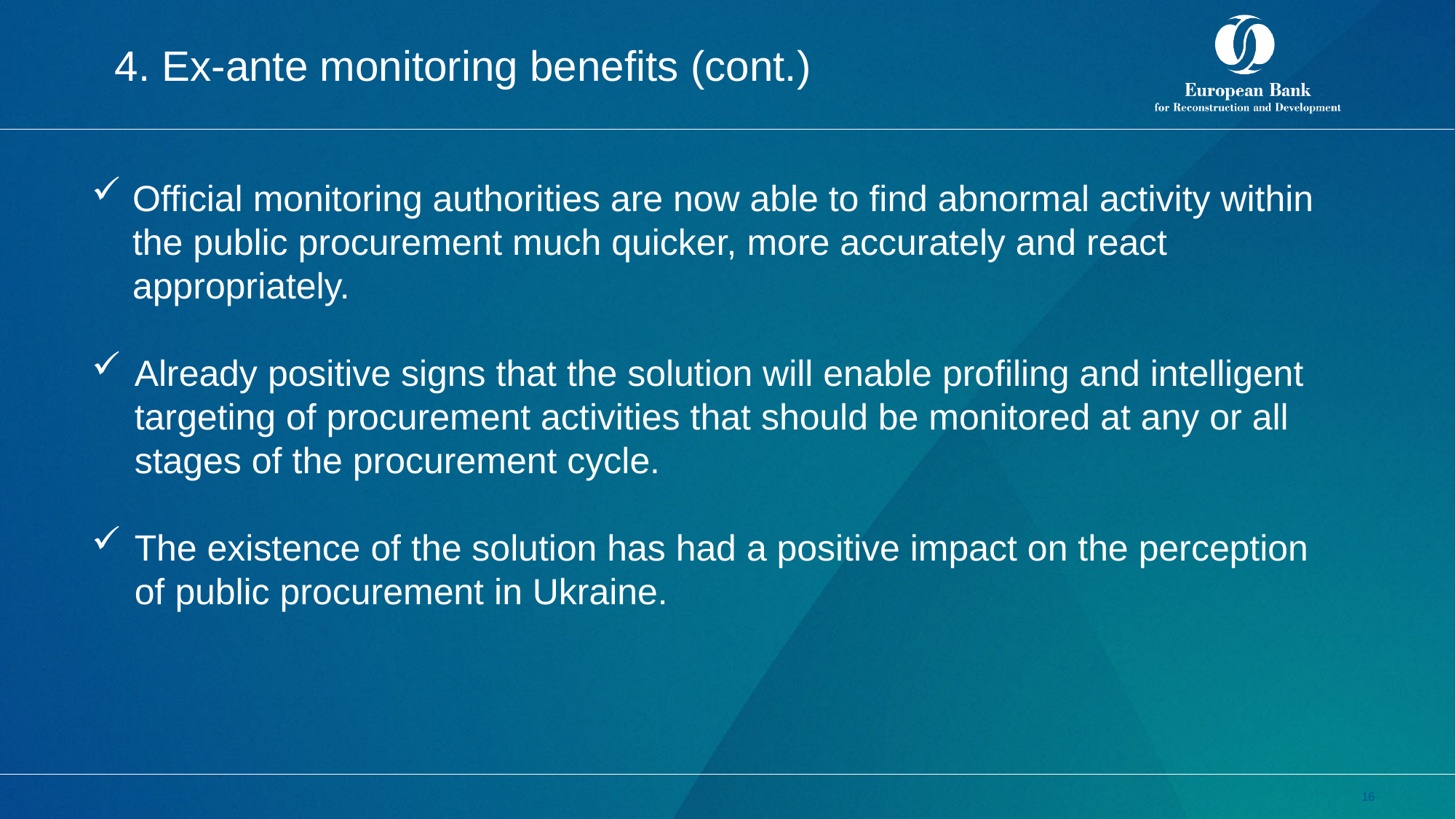

# 4. Ex-ante monitoring benefits (cont.)
Official monitoring authorities are now able to find abnormal activity within the public procurement much quicker, more accurately and react appropriately.

Already positive signs that the solution will enable profiling and intelligent targeting of procurement activities that should be monitored at any or all stages of the procurement cycle.

The existence of the solution has had a positive impact on the perception of public procurement in Ukraine.

10 April, 2019
16